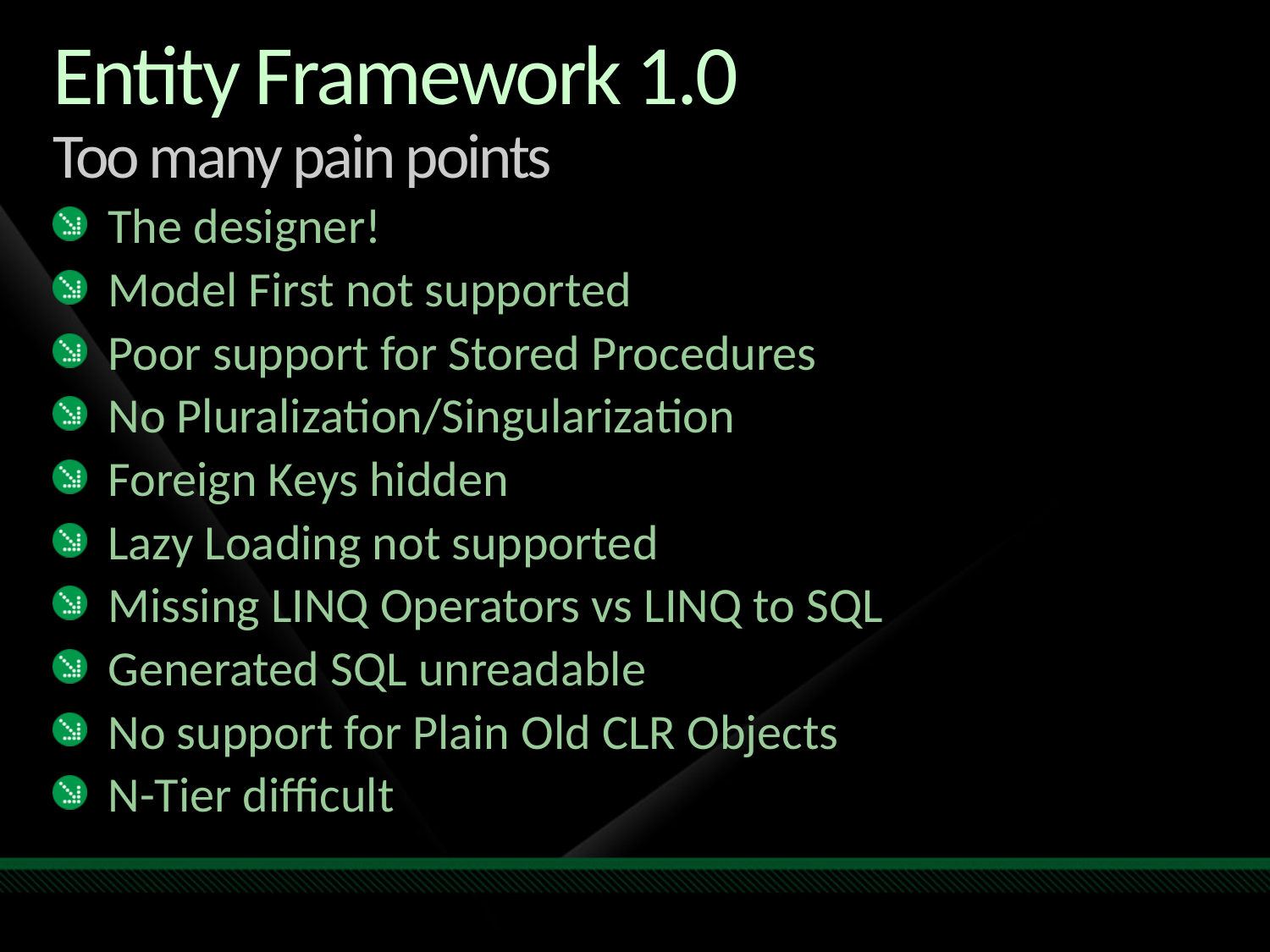

# Entity Framework 1.0 Too many pain points
The designer!
Model First not supported
Poor support for Stored Procedures
No Pluralization/Singularization
Foreign Keys hidden
Lazy Loading not supported
Missing LINQ Operators vs LINQ to SQL
Generated SQL unreadable
No support for Plain Old CLR Objects
N-Tier difficult